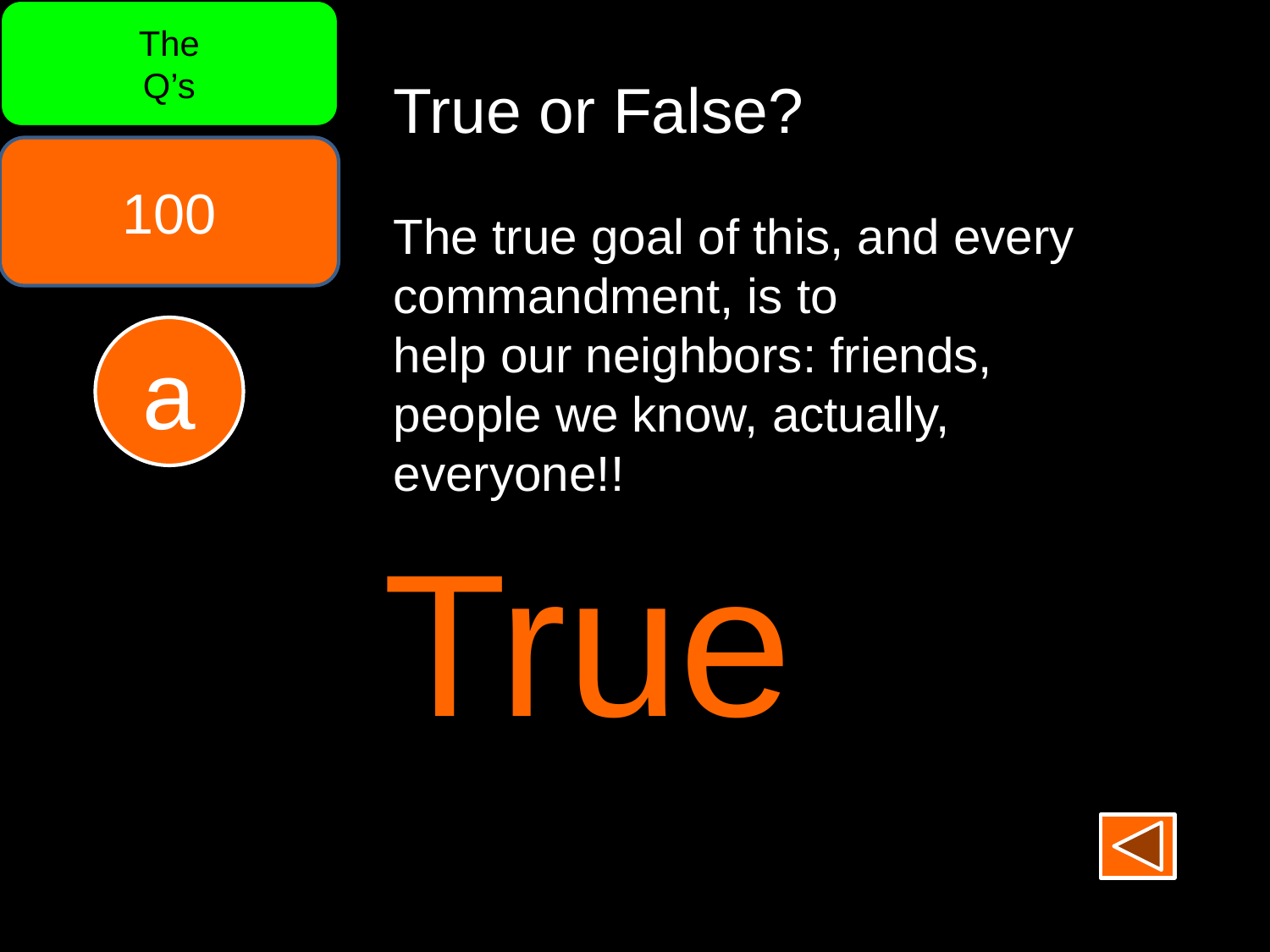

The
Q’s
True or False?

The true goal of this, and every commandment, is to
help our neighbors: friends,
people we know, actually,
everyone!!
100
a
True